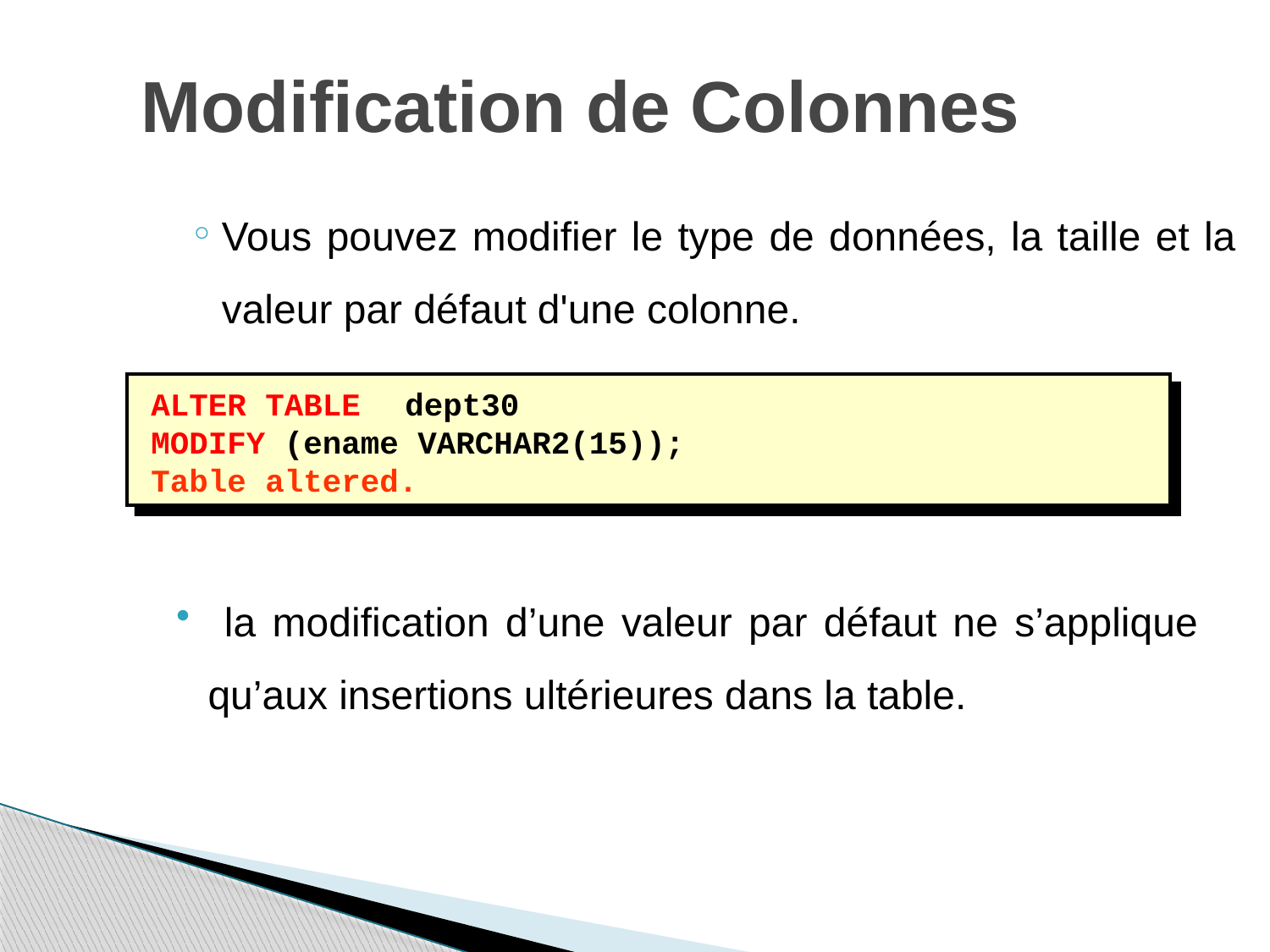

# Modification de Colonnes
Vous pouvez modifier le type de données, la taille et la valeur par défaut d'une colonne.

ALTER TABLE	dept30
MODIFY (ename VARCHAR2(15));
Table altered.
 la modification d’une valeur par défaut ne s’applique qu’aux insertions ultérieures dans la table.